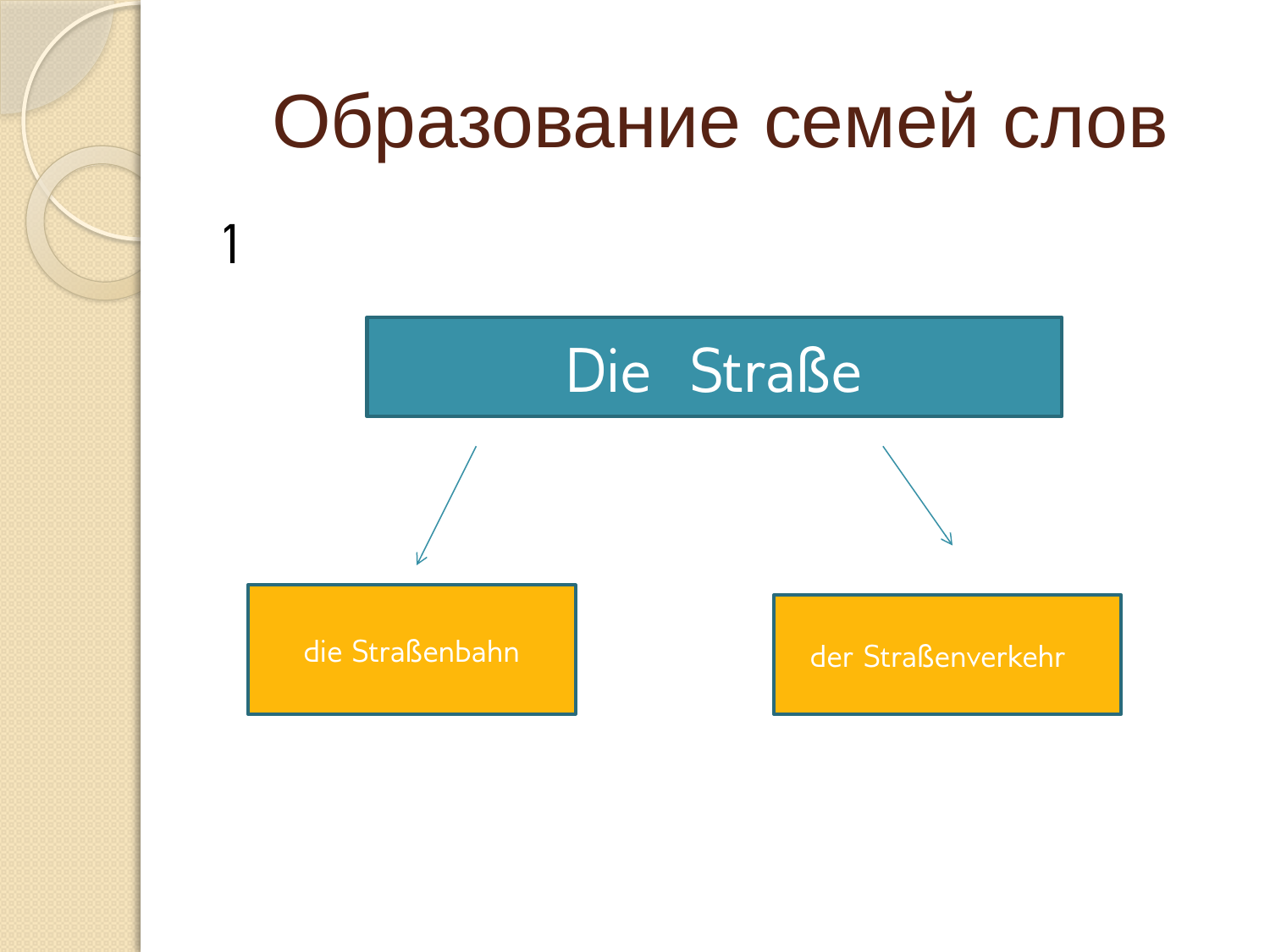

# Образование семей слов
1
Die  Straße
die Straßenbahn
der Straßenverkehr